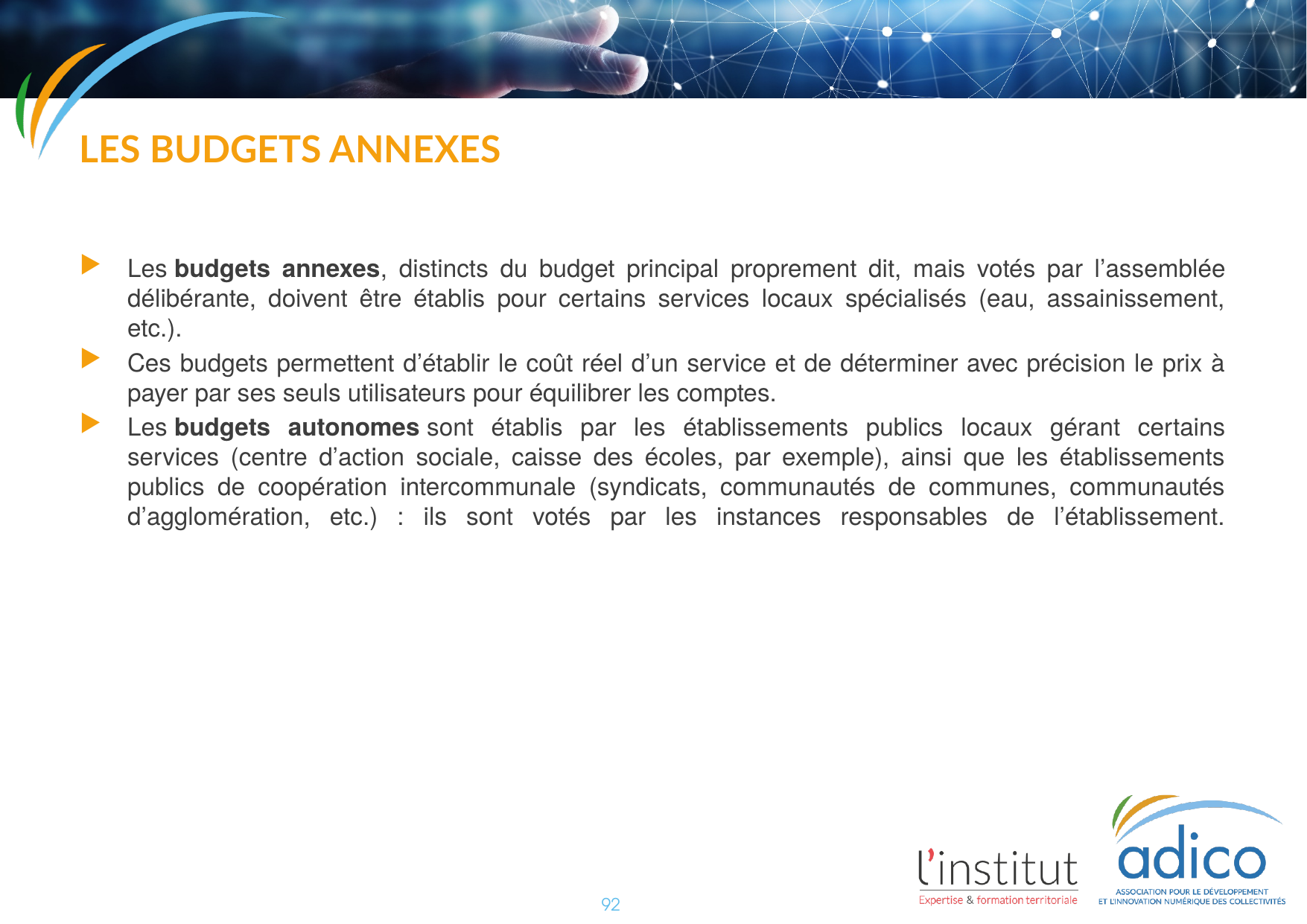

# Les budgets annexes
Les budgets annexes, distincts du budget principal proprement dit, mais votés par l’assemblée délibérante, doivent être établis pour certains services locaux spécialisés (eau, assainissement, etc.).
Ces budgets permettent d’établir le coût réel d’un service et de déterminer avec précision le prix à payer par ses seuls utilisateurs pour équilibrer les comptes.
Les budgets autonomes sont établis par les établissements publics locaux gérant certains services (centre d’action sociale, caisse des écoles, par exemple), ainsi que les établissements publics de coopération intercommunale (syndicats, communautés de communes, communautés d’agglomération, etc.) : ils sont votés par les instances responsables de l’établissement.